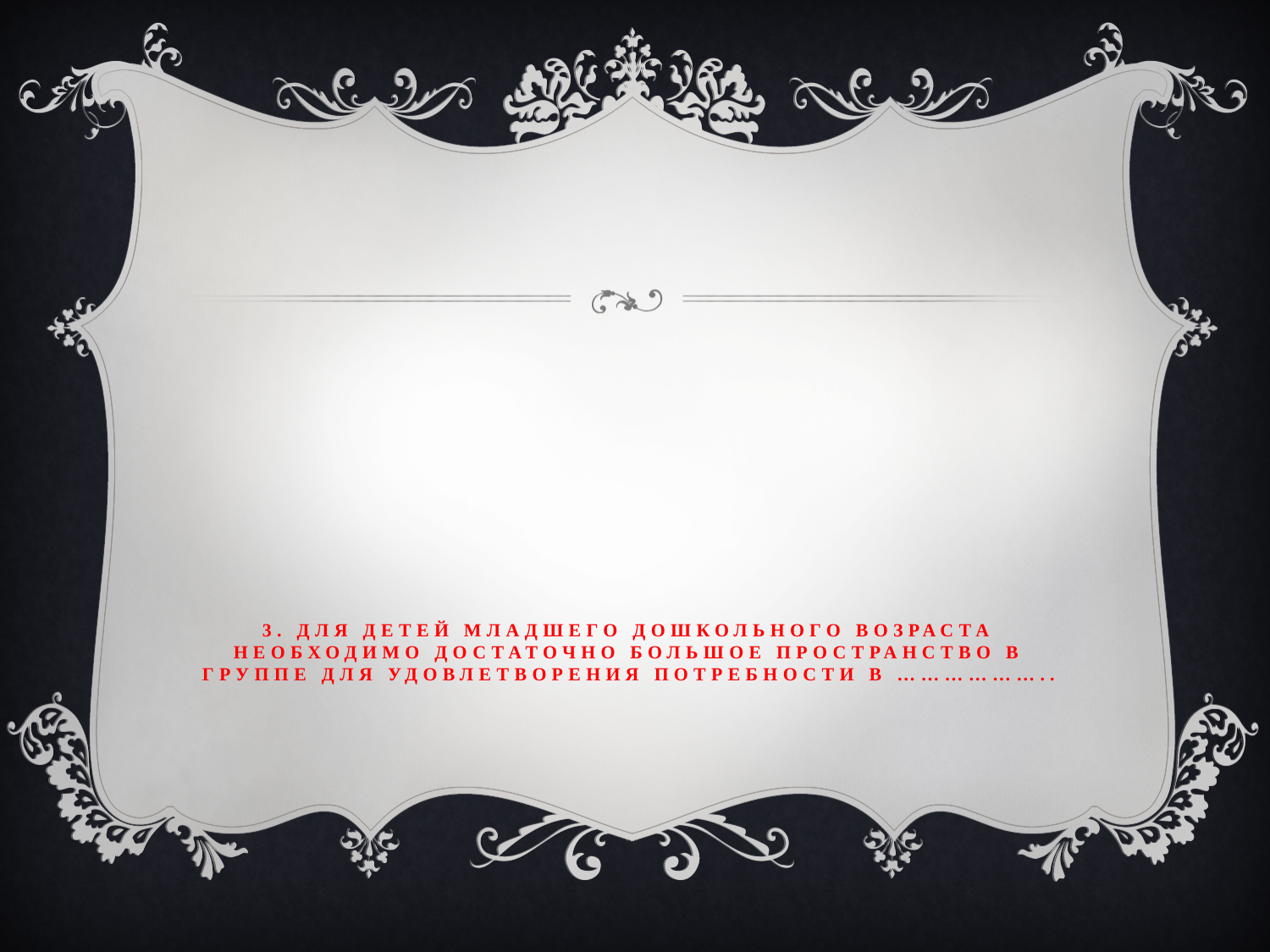

# 3. Для детей младшего дошкольного возраста необходимо достаточно большое пространство в группе для удовлетворения потребности в ………………..